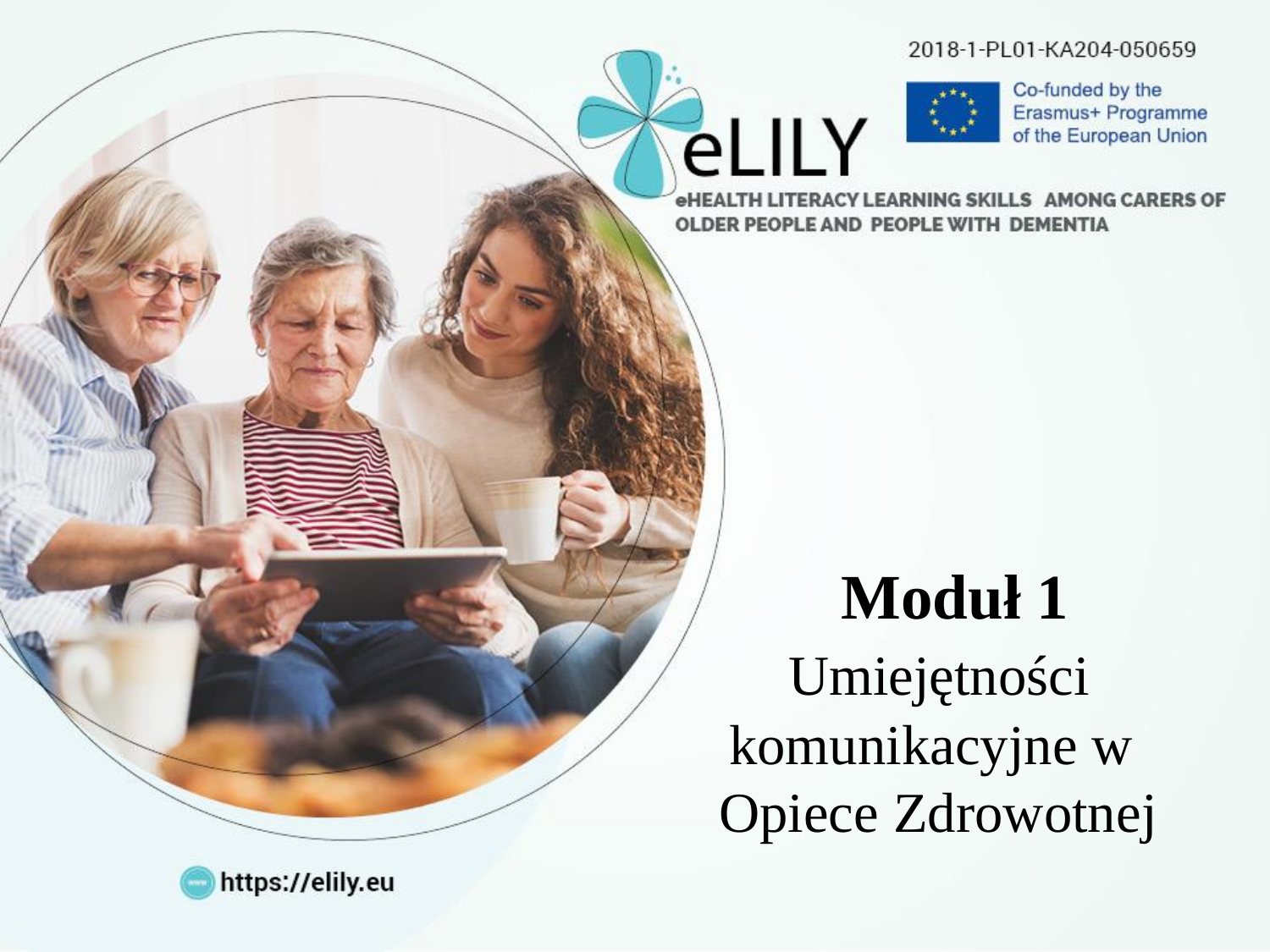

Moduł 1
 Umiejętności komunikacyjne w
 Opiece Zdrowotnej